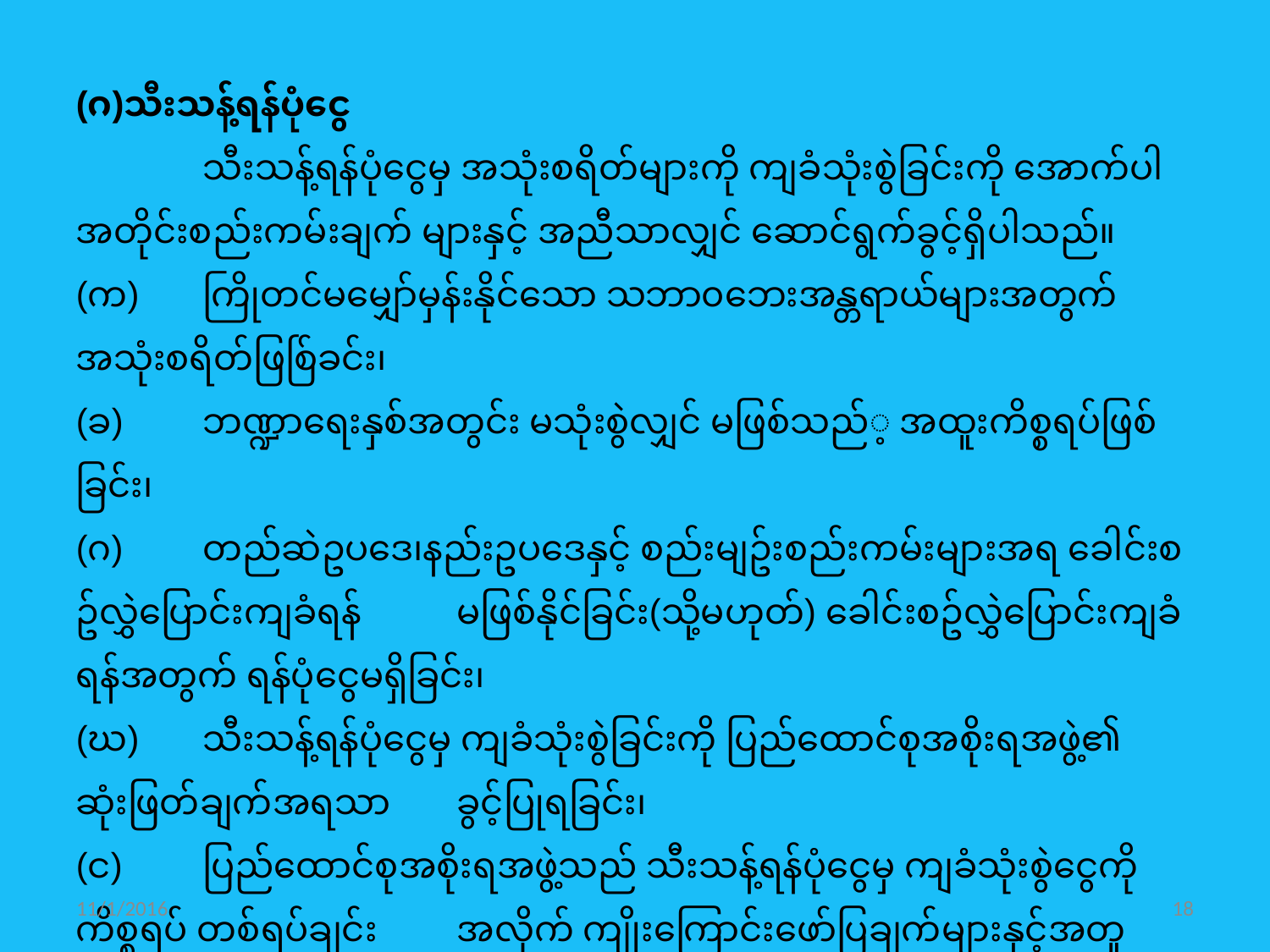

(ဂ)သီးသန့်ရန်ပုံငွေ
	သီးသန့်ရန်ပုံငွေမှ အသုံးစရိတ်များကို ကျခံသုံးစွဲခြင်းကို အောက်ပါအတိုင်းစည်းကမ်းချက် များနှင့် အညီသာလျှင် ‌ဆောင်ရွက်ခွင့်ရှိပါသည်။
(က)	ကြိုတင်မမျှော်မှန်းနိုင်သော သဘာ၀ဘေးအန္တရာယ်များအတွက် အသုံးစရိတ်ဖြစ်ြခင်း၊
(ခ)	ဘဏ္ဍာရေးနှစ်အတွင်း မသုံးစွဲလျှင် မဖြစ်သည်‌့ အထူးကိစ္စရပ်ဖြစ်ခြင်း၊
(ဂ)	တည်ဆဲဥပဒေ၊နည်းဥပဒေနှင့် စည်းမျဥ်းစည်းကမ်းများအရ ခေါင်းစဥ်လွှဲပြောင်းကျခံရန် 	မဖြစ်နိုင်ခြင်း(သို့မဟုတ်) ခေါင်းစဥ်လွှဲပြောင်းကျခံရန်အတွက် ရန်ပုံငွေမရှိခြင်း၊
(ဃ)	သီးသန့်ရန်ပုံငွေမှ ကျခံသုံးစွဲခြင်းကို ပြည်ထောင်စုအစိုးရအဖွဲ့၏ ဆုံးဖြတ်ချက်အရသာ 	ခွင့်ပြုရခြင်း၊
(င)	ပြည်ထောင်စုအစိုးရအဖွဲ့သည် သီးသန့်ရန်ပုံငွေမှ ကျခံသုံးစွဲငွေကို ကိစ္စရပ် တစ်ရပ်ချင်း 	အလိုက် ကျိုးကြောင်းဖော်ပြချက်များနှင့်အတူ ပြည်ထောင်စု လွှတ်တော်သို့ တင်ပြရပါသည်။

11/1/2016
18